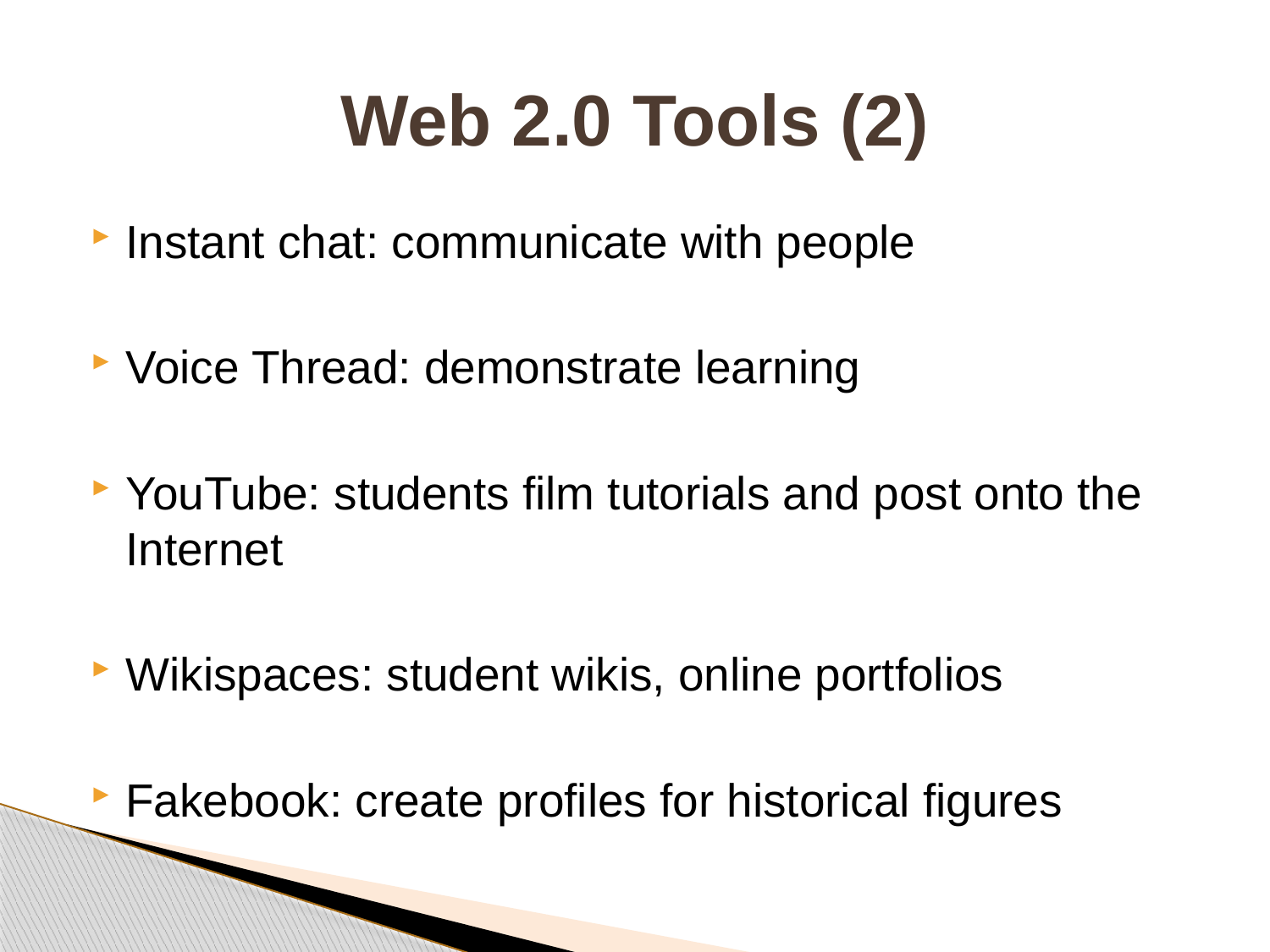

# Web 2.0 Tools (2)
Instant chat: communicate with people

Voice Thread: demonstrate learning

YouTube: students film tutorials and post onto the Internet

Wikispaces: student wikis, online portfolios

Fakebook: create profiles for historical figures